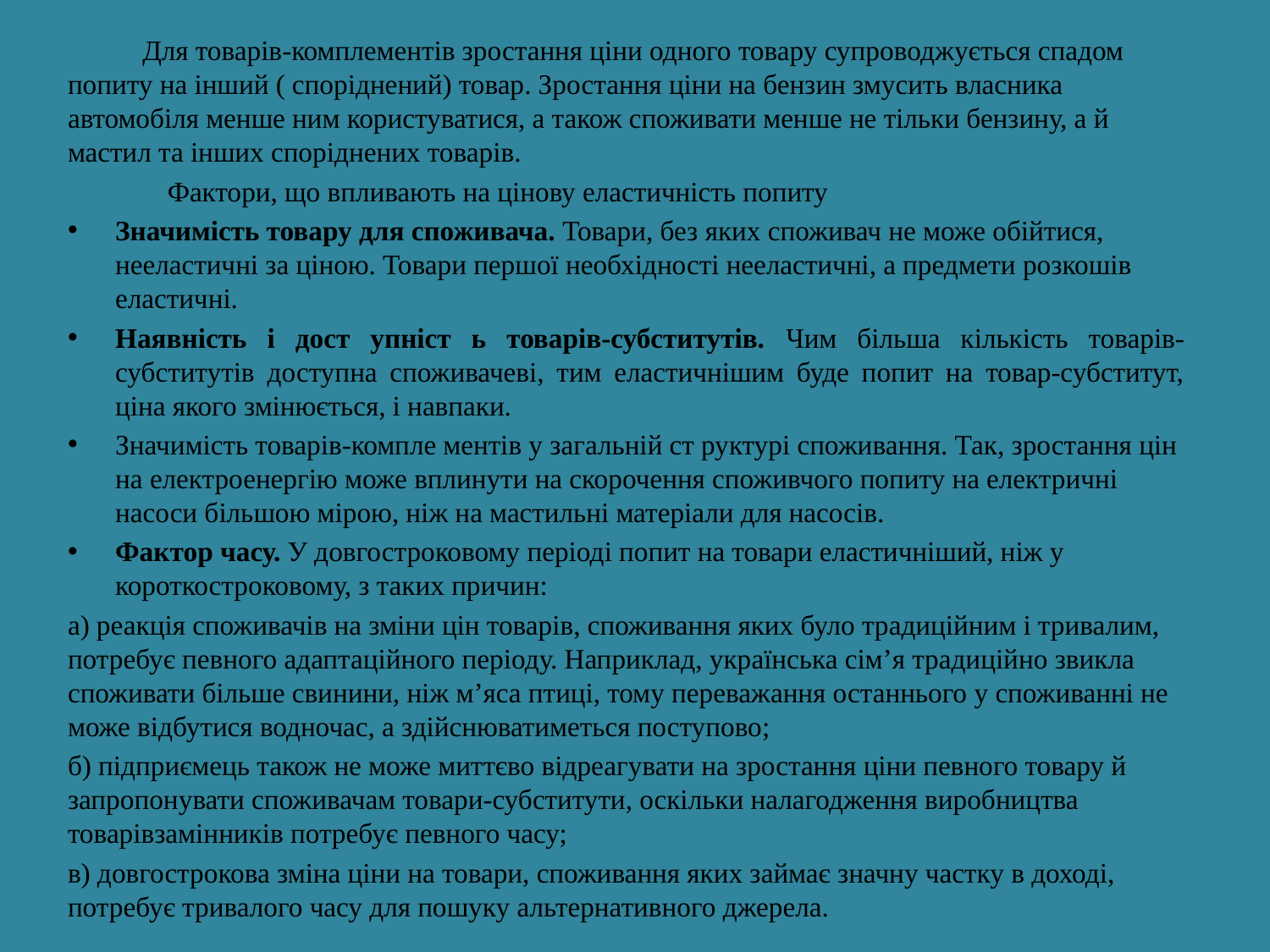

Для товарів-комплементів зростання ціни одного товару супроводжується спадом попиту на інший ( споріднений) товар. Зростання ціни на бензин змусить власника автомобіля менше ним користуватися, а також споживати менше не тільки бензину, а й мастил та інших споріднених товарів.
Фактори, що впливають на цінову еластичність попиту
Значимість товару для споживача. Товари, без яких споживач не може обійтися, нееластичні за ціною. Товари першої необхідності нееластичні, а предмети розкошів еластичні.
Наявність і дост упніст ь товарів-субститутів. Чим більша кількість товарів-субститутів доступна споживачеві, тим еластичнішим буде попит на товар-субститут, ціна якого змінюється, і навпаки.
Значимість товарів-компле ментів у загальній ст руктурі споживання. Так, зростання цін на електроенергію може вплинути на скорочення споживчого попиту на електричні насоси більшою мірою, ніж на мастильні матеріали для насосів.
Фактор часу. У довгостроковому періоді попит на товари еластичніший, ніж у короткостроковому, з таких причин:
а) реакція споживачів на зміни цін товарів, споживання яких було традиційним і тривалим, потребує певного адаптаційного періоду. Наприклад, українська сім’я традиційно звикла споживати більше свинини, ніж м’яса птиці, тому переважання останнього у споживанні не може відбутися водночас, а здійснюватиметься поступово;
б) підприємець також не може миттєво відреагувати на зростання ціни певного товару й запропонувати споживачам товари-субститути, оскільки налагодження виробництва товарівзамінників потребує певного часу;
в) довгострокова зміна ціни на товари, споживання яких займає значну частку в доході, потребує тривалого часу для пошуку альтернативного джерела.